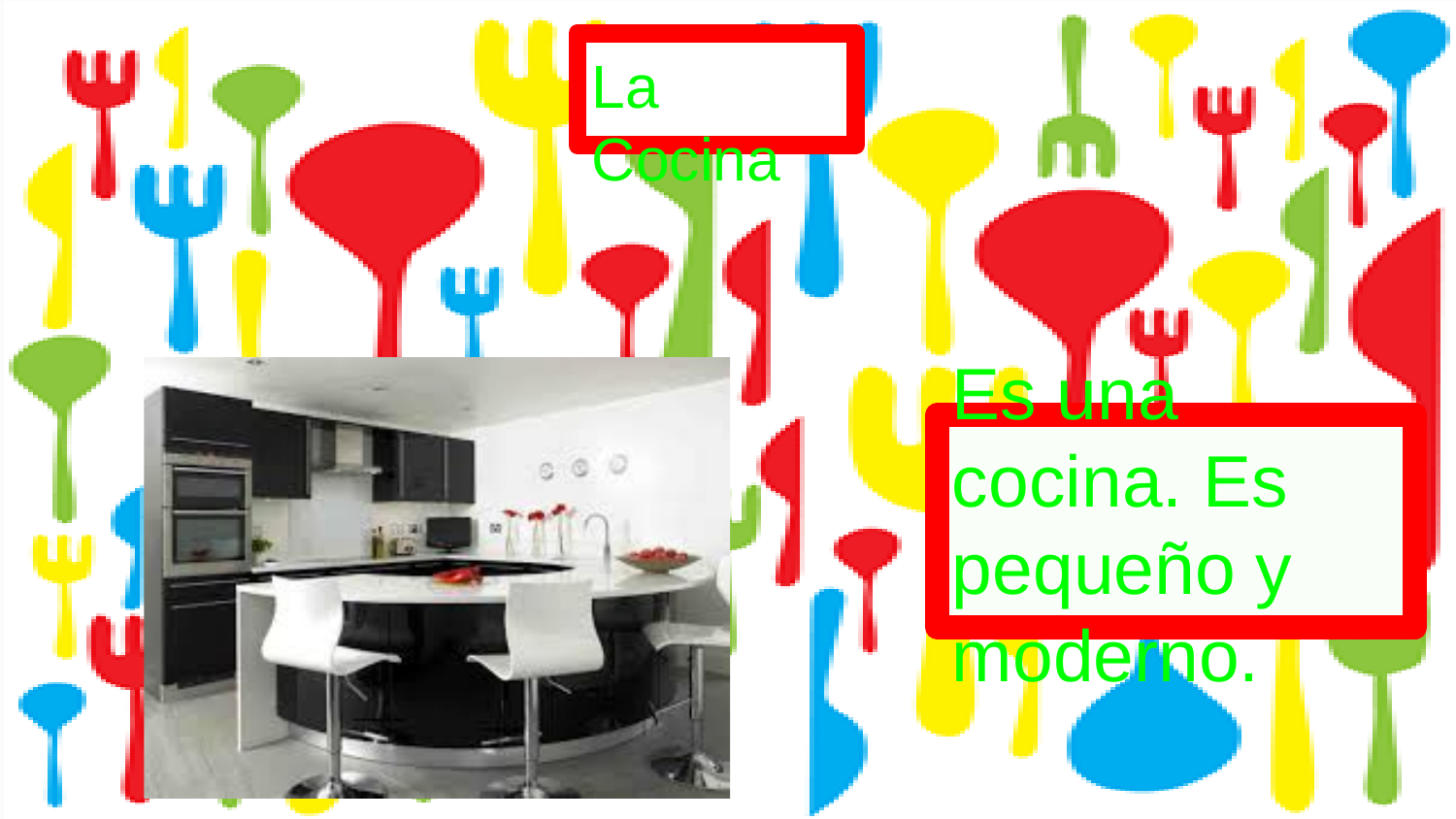

Es una cocina es pequeño y moderno.
La Cocina

Es una cocina. Es pequeño y moderno.